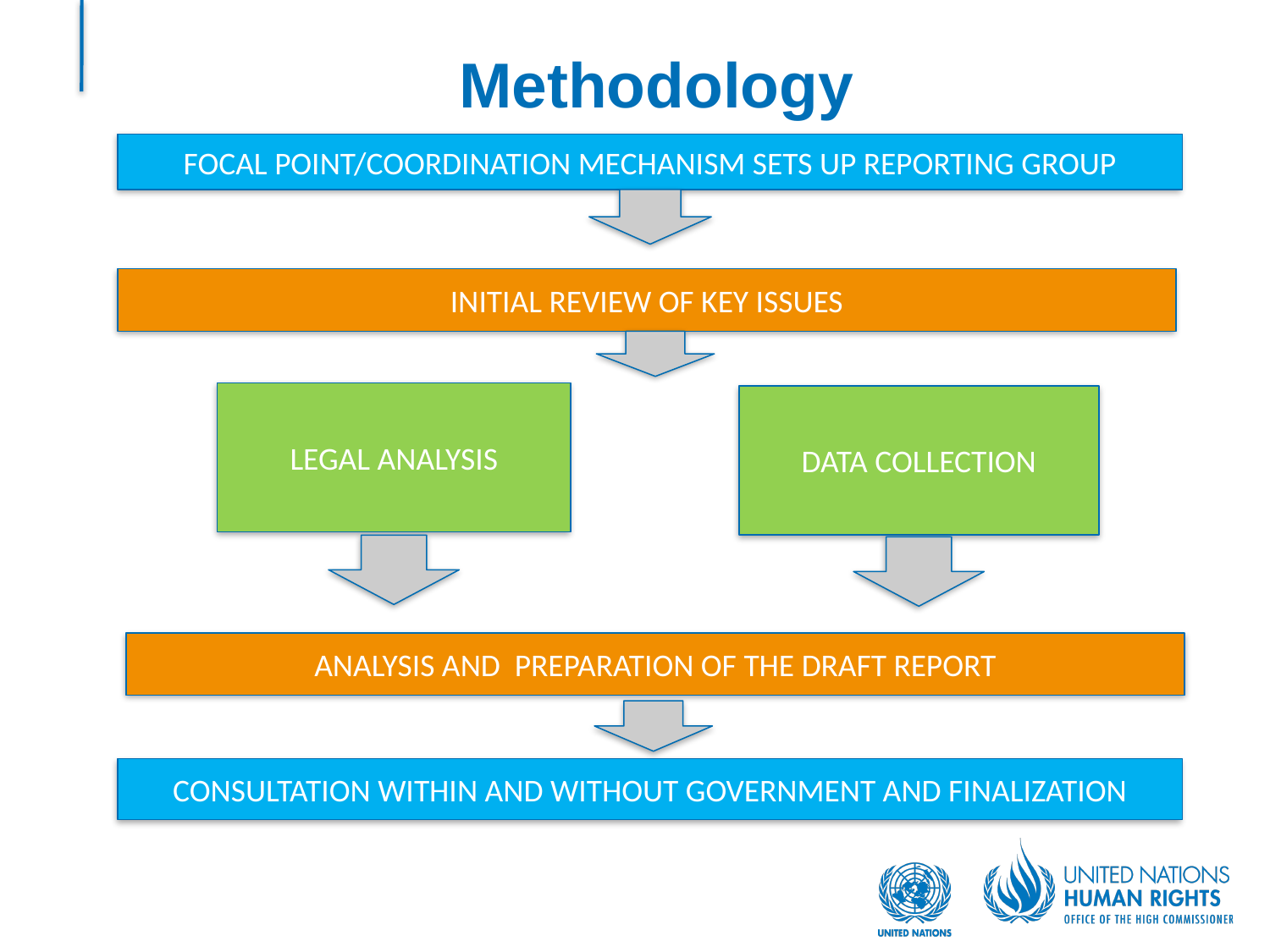

# Methodology
FOCAL POINT/COORDINATION MECHANISM SETS UP REPORTING GROUP

INITIAL REVIEW OF KEY ISSUES

LEGAL ANALYSIS
DATA COLLECTION

ANALYSIS AND  PREPARATION OF THE DRAFT REPORT

CONSULTATION WITHIN AND WITHOUT GOVERNMENT AND FINALIZATION